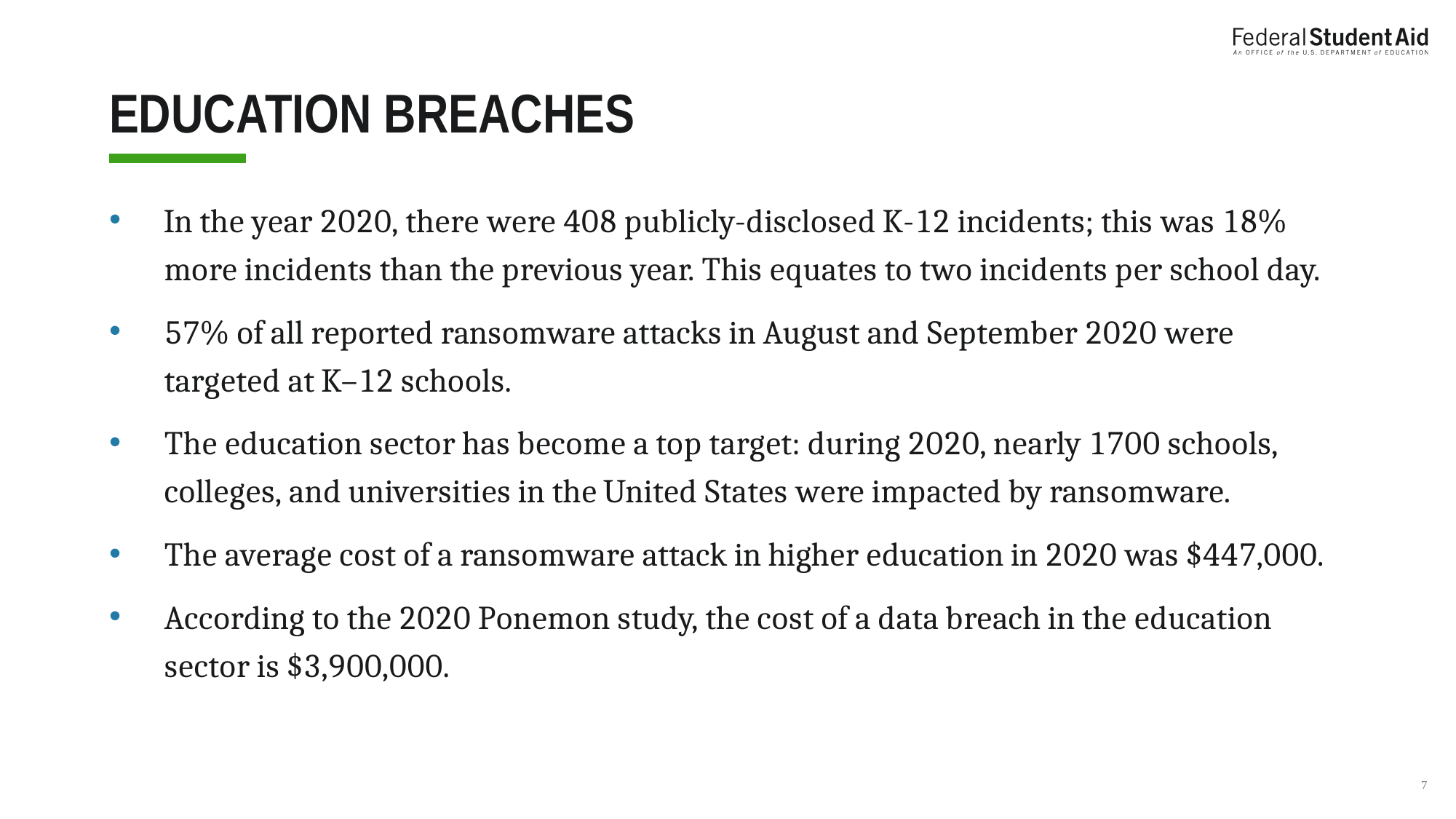

# Education breaches
In the year 2020, there were 408 publicly-disclosed K-12 incidents; this was 18% more incidents than the previous year. This equates to two incidents per school day.
57% of all reported ransomware attacks in August and September 2020 were targeted at K–12 schools.
The education sector has become a top target: during 2020, nearly 1700 schools, colleges, and universities in the United States were impacted by ransomware.
The average cost of a ransomware attack in higher education in 2020 was $447,000.
According to the 2020 Ponemon study, the cost of a data breach in the education sector is $3,900,000.
7